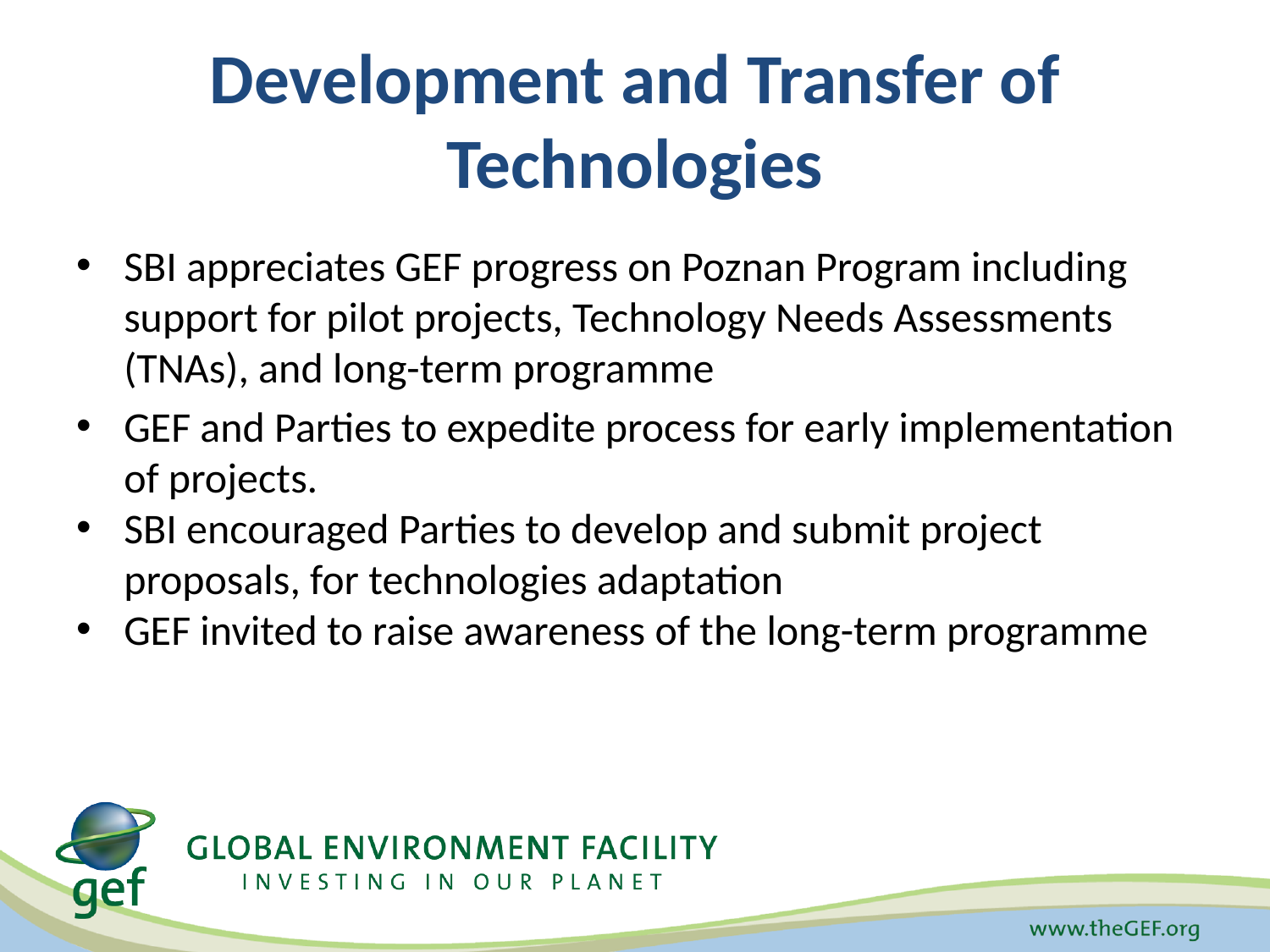

# Development and Transfer of Technologies
SBI appreciates GEF progress on Poznan Program including support for pilot projects, Technology Needs Assessments (TNAs), and long-term programme
GEF and Parties to expedite process for early implementation of projects.
SBI encouraged Parties to develop and submit project proposals, for technologies adaptation
GEF invited to raise awareness of the long-term programme